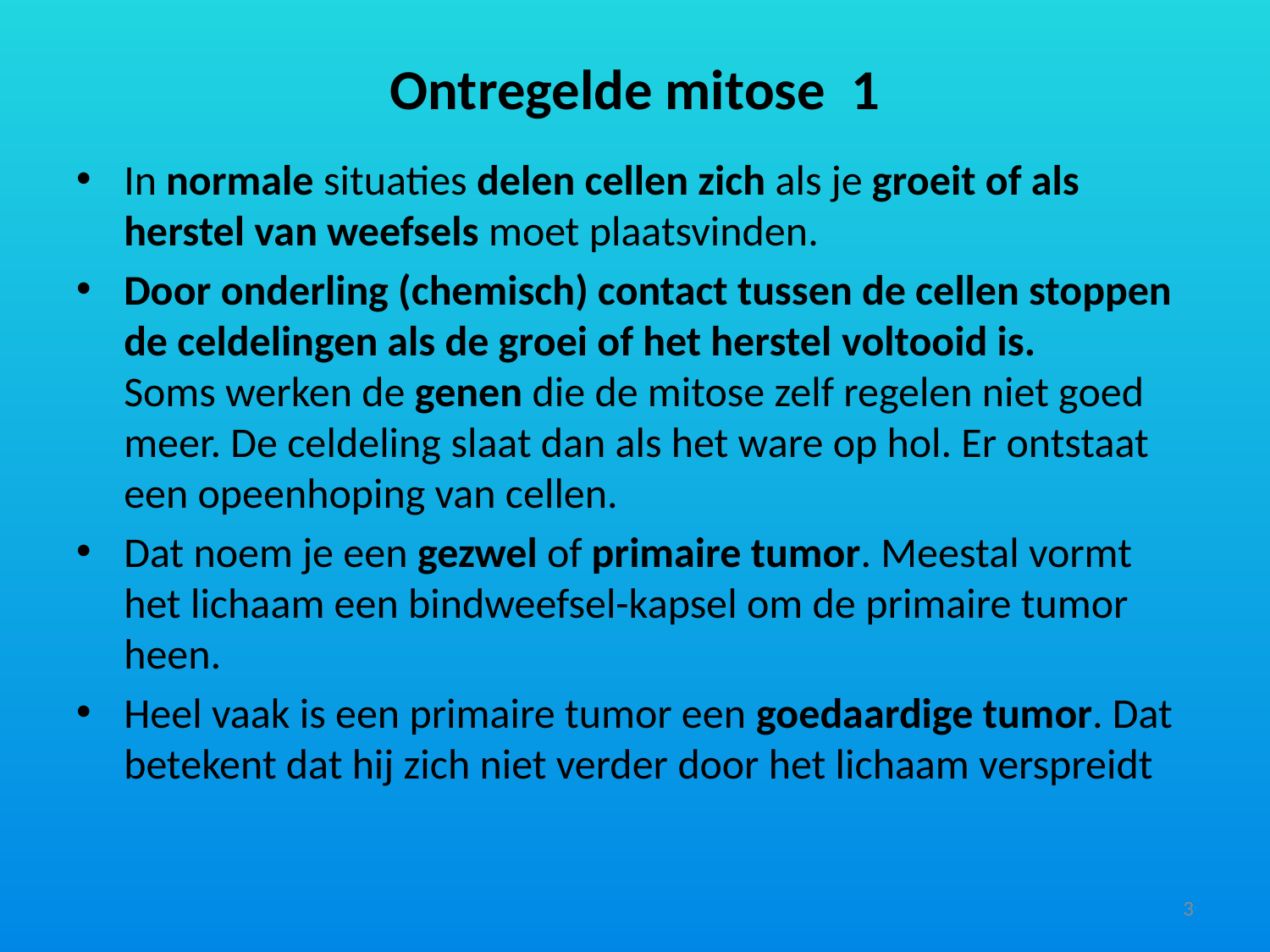

# Ontregelde mitose  1
In normale situaties delen cellen zich als je groeit of als herstel van weefsels moet plaatsvinden.
Door onderling (chemisch) contact tussen de cellen stoppen de celdelingen als de groei of het herstel voltooid is.
Soms werken de genen die de mitose zelf regelen niet goed meer. De celdeling slaat dan als het ware op hol. Er ontstaat een opeenhoping van cellen.
Dat noem je een gezwel of primaire tumor. Meestal vormt het lichaam een bindweefsel-kapsel om de primaire tumor heen.
Heel vaak is een primaire tumor een goedaardige tumor. Dat betekent dat hij zich niet verder door het lichaam verspreidt
3